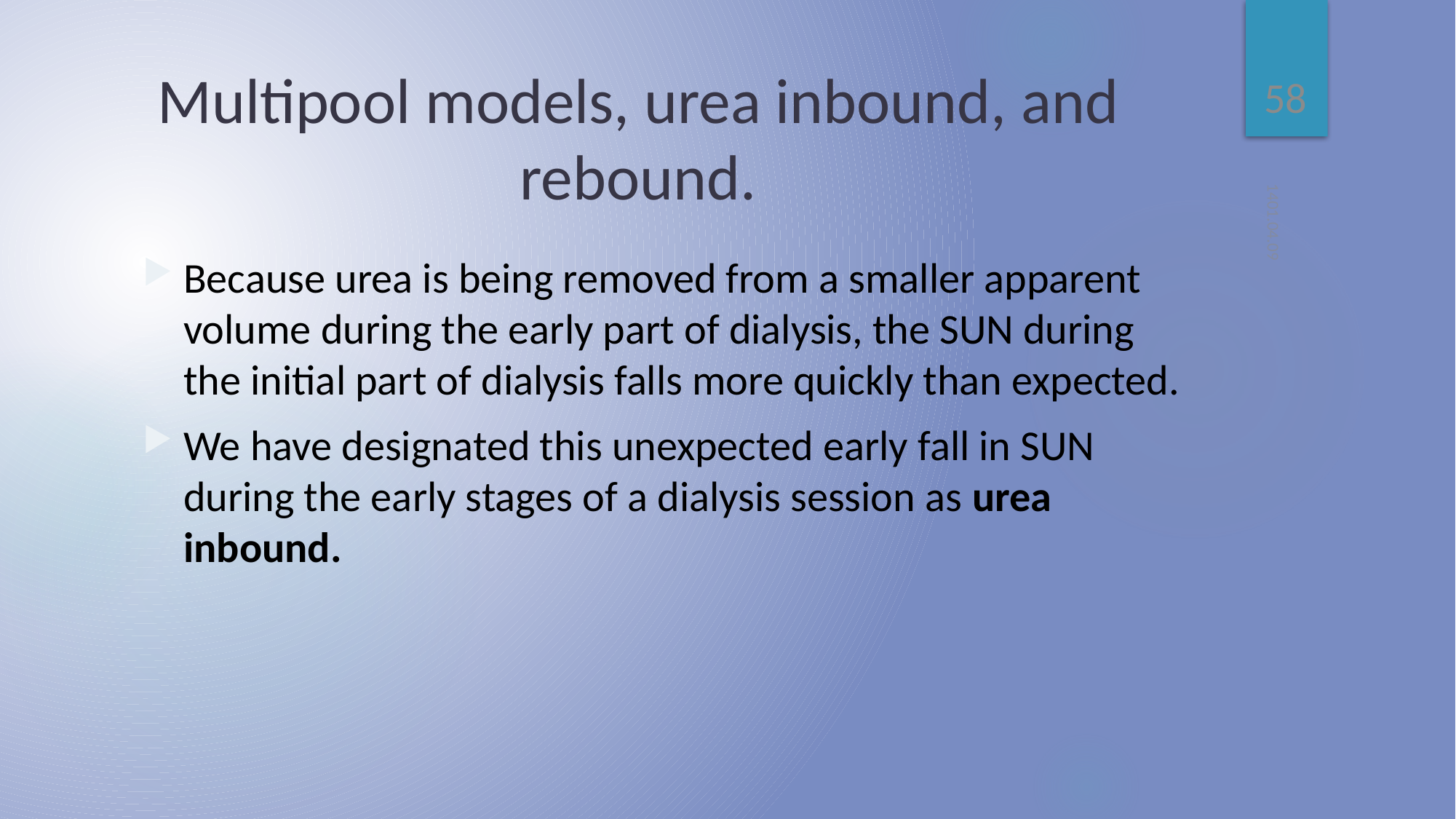

58
# Multipool models, urea inbound, and rebound.
1401.04.09
Because urea is being removed from a smaller apparent volume during the early part of dialysis, the SUN during the initial part of dialysis falls more quickly than expected.
We have designated this unexpected early fall in SUN during the early stages of a dialysis session as urea inbound.